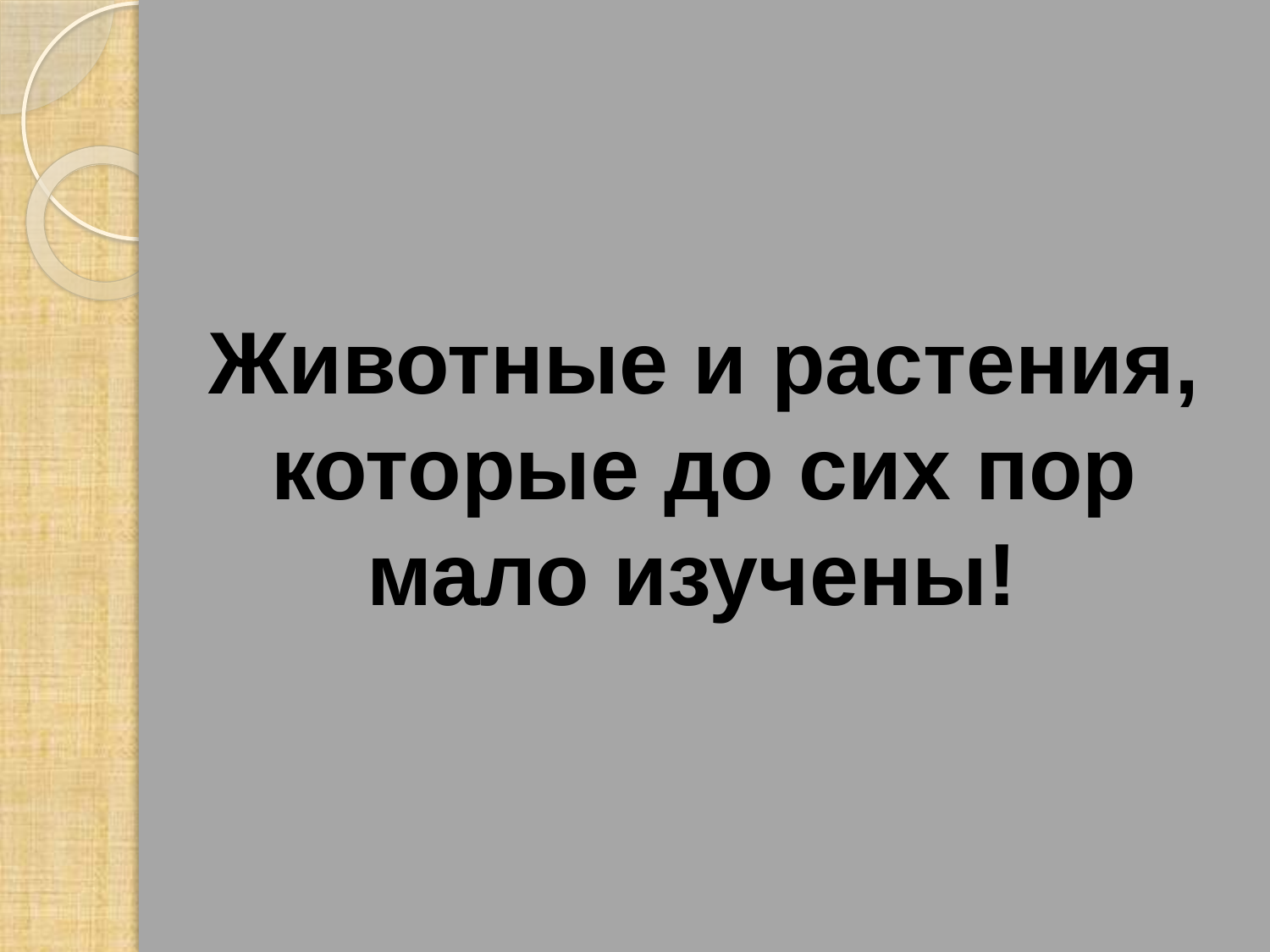

Животные и растения, которые до сих пор мало изучены!